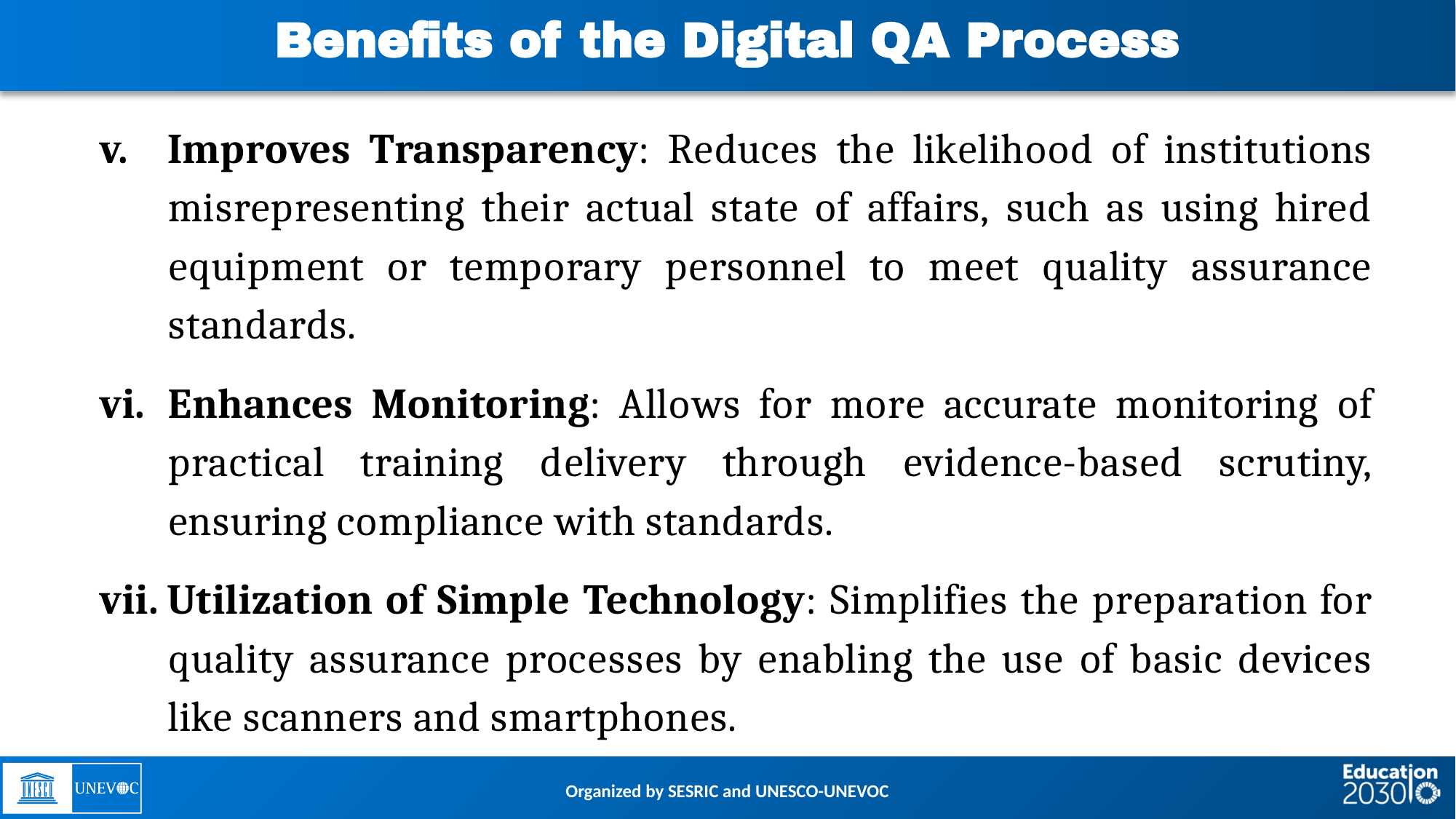

# Benefits of the Digital QA Process
Improves Transparency: Reduces the likelihood of institutions misrepresenting their actual state of affairs, such as using hired equipment or temporary personnel to meet quality assurance standards.
Enhances Monitoring: Allows for more accurate monitoring of practical training delivery through evidence-based scrutiny, ensuring compliance with standards.
Utilization of Simple Technology: Simplifies the preparation for quality assurance processes by enabling the use of basic devices like scanners and smartphones.